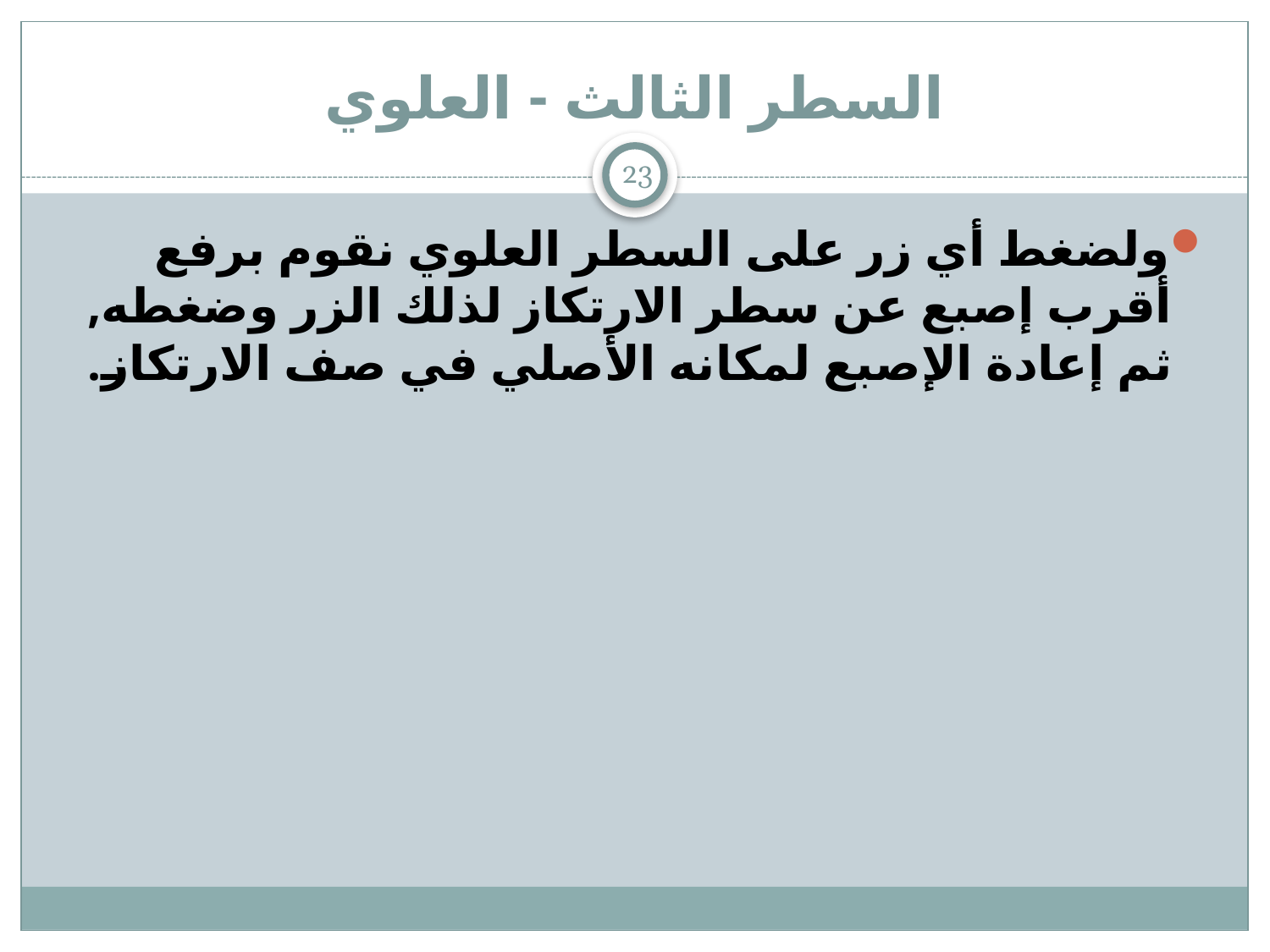

# السطر الثالث - العلوي
23
ولضغط أي زر على السطر العلوي نقوم برفع أقرب إصبع عن سطر الارتكاز لذلك الزر وضغطه, ثم إعادة الإصبع لمكانه الأصلي في صف الارتكاز.